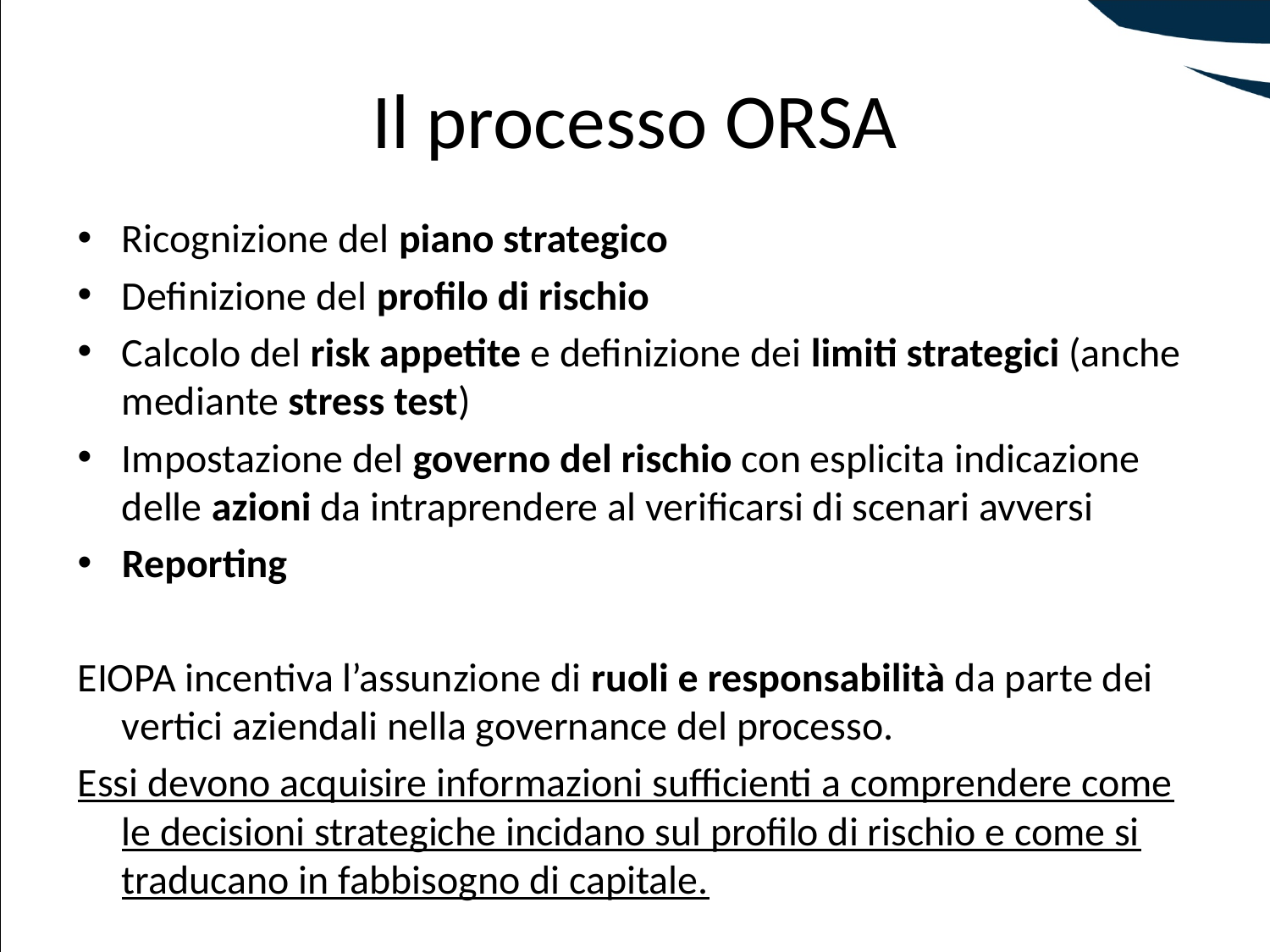

# Il processo ORSA
Ricognizione del piano strategico
Definizione del profilo di rischio
Calcolo del risk appetite e definizione dei limiti strategici (anche mediante stress test)
Impostazione del governo del rischio con esplicita indicazione delle azioni da intraprendere al verificarsi di scenari avversi
Reporting

EIOPA incentiva l’assunzione di ruoli e responsabilità da parte dei vertici aziendali nella governance del processo.
Essi devono acquisire informazioni sufficienti a comprendere come le decisioni strategiche incidano sul profilo di rischio e come si traducano in fabbisogno di capitale.